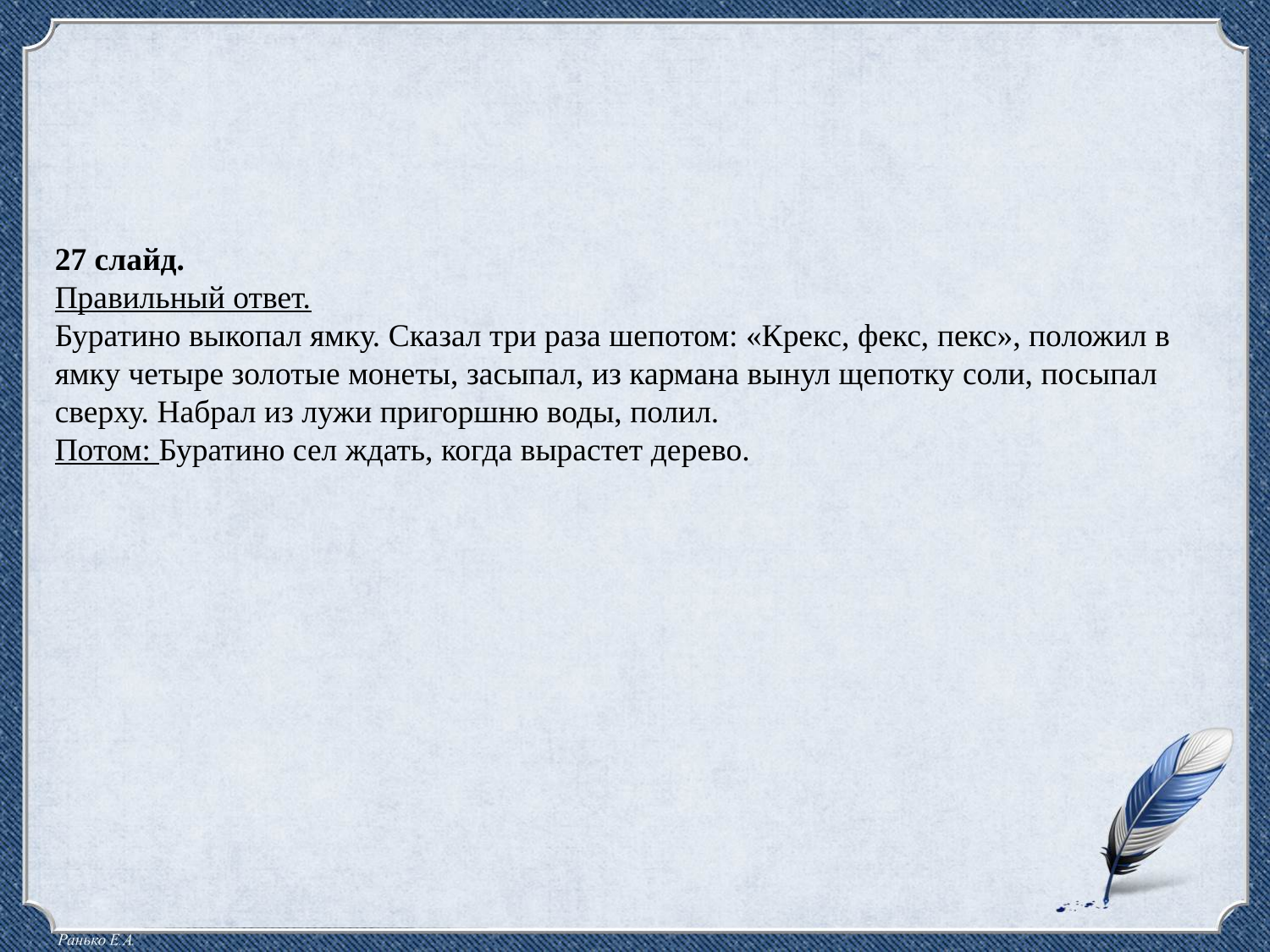

27 слайд.
Правильный ответ.
Буратино выкопал ямку. Сказал три раза шепотом: «Крекс, фекс, пекс», положил в ямку четыре золотые монеты, засыпал, из кармана вынул щепотку соли, посыпал сверху. Набрал из лужи пригоршню воды, полил.
Потом: Буратино сел ждать, когда вырастет дерево.